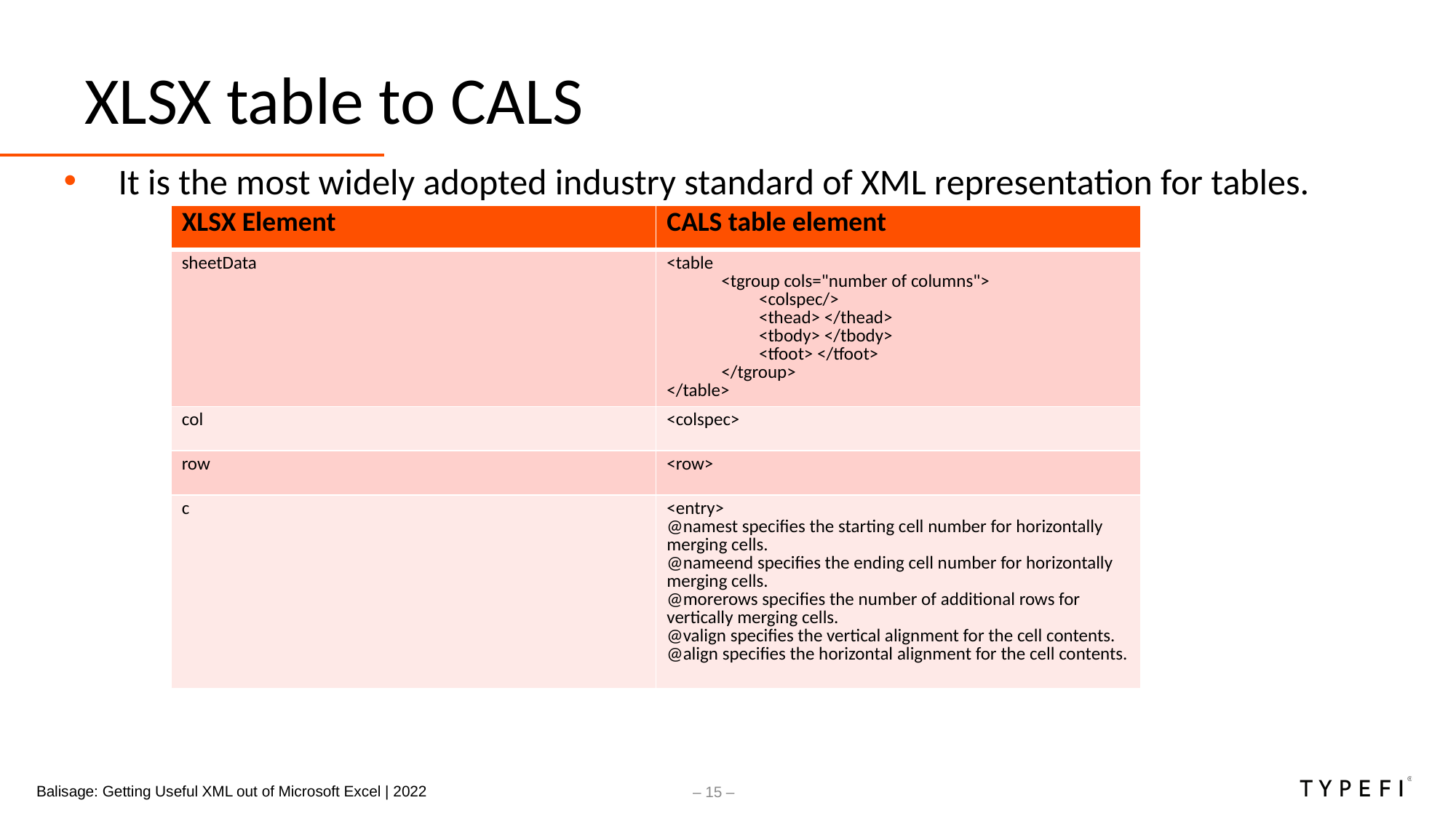

XLSX table to CALS
It is the most widely adopted industry standard of XML representation for tables.

| XLSX Element | CALS table element |
| --- | --- |
| sheetData | <table <tgroup cols="number of columns"> <colspec/> <thead> </thead> <tbody> </tbody> <tfoot> </tfoot> </tgroup> </table> |
| col | <colspec> |
| row | <row> |
| c | <entry> @namest specifies the starting cell number for horizontally merging cells. @nameend specifies the ending cell number for horizontally merging cells. @morerows specifies the number of additional rows for vertically merging cells. @valign specifies the vertical alignment for the cell contents. @align specifies the horizontal alignment for the cell contents. |
– 15 –